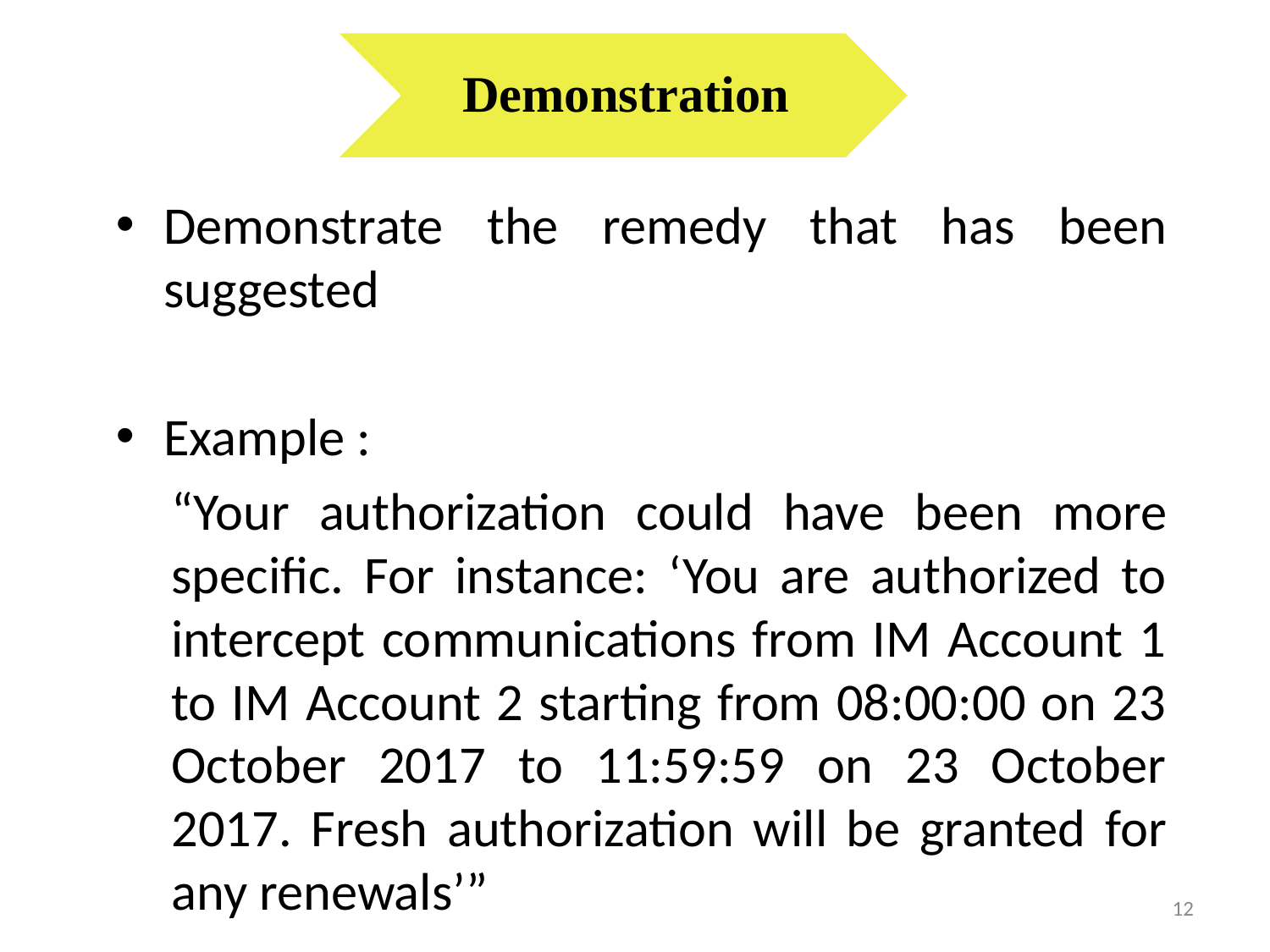

Demonstration
Demonstrate the remedy that has been suggested

Example :
“Your authorization could have been more specific. For instance: ‘You are authorized to intercept communications from IM Account 1 to IM Account 2 starting from 08:00:00 on 23 October 2017 to 11:59:59 on 23 October 2017. Fresh authorization will be granted for any renewals’”
12